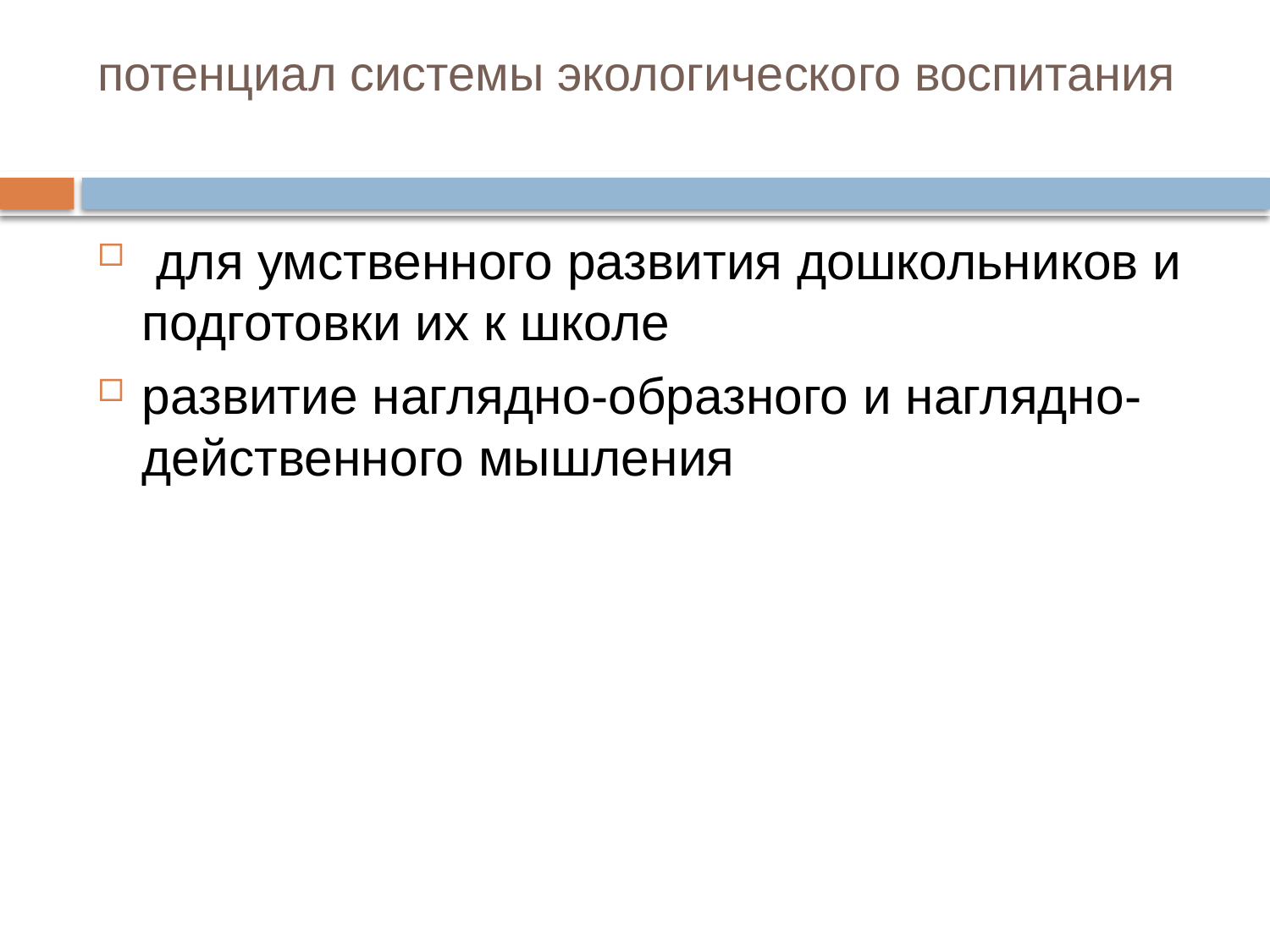

# потенциал системы экологического воспитания
 для умственного развития дошкольников и подготовки их к школе
развитие наглядно‐образного и наглядно‐действенного мышления